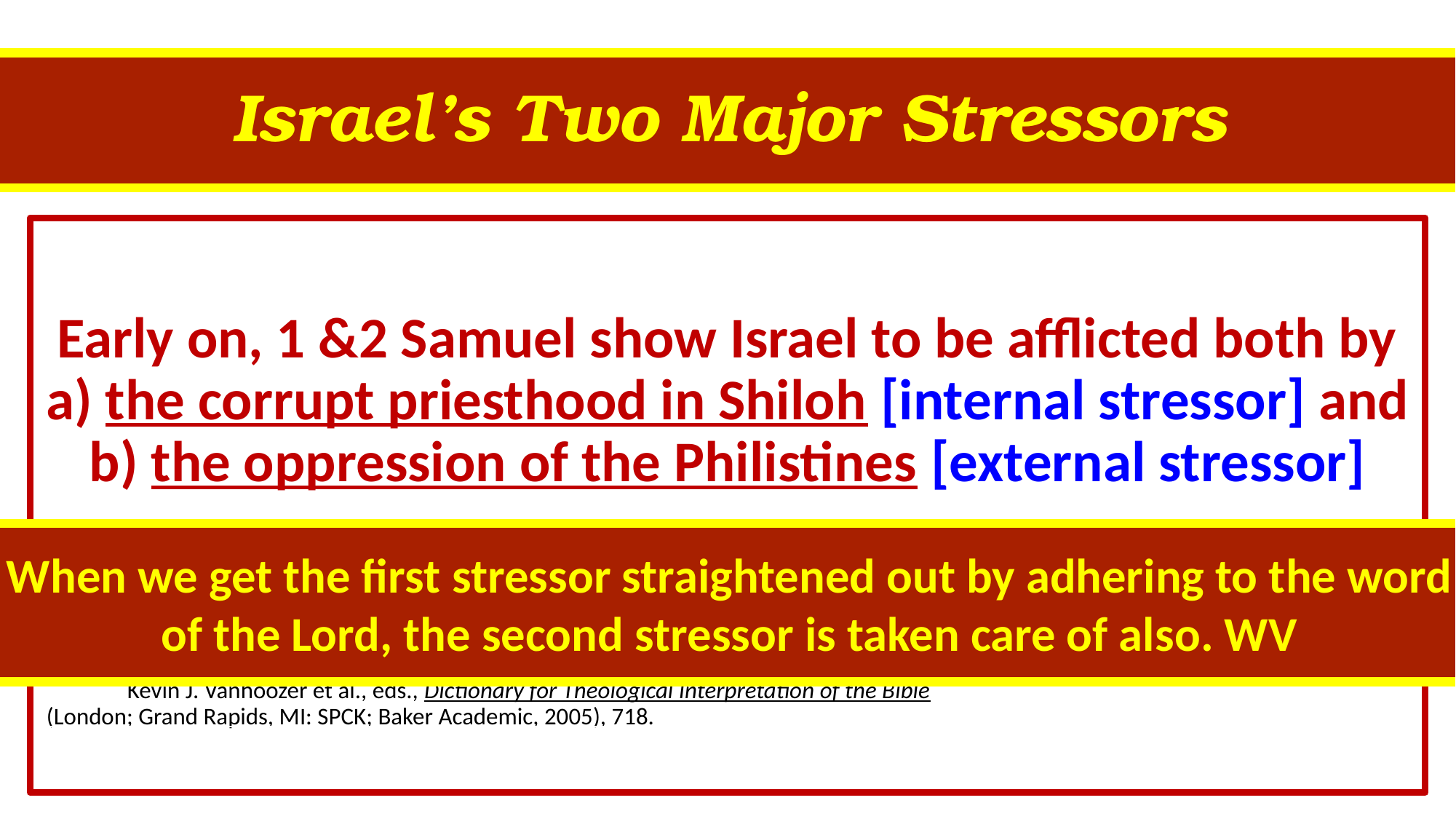

# Israel’s Two Major Stressors

Early on, 1 &2 Samuel show Israel to be afflicted both by a) the corrupt priesthood in Shiloh [internal stressor] and b) the oppression of the Philistines [external stressor]

	Kevin J. Vanhoozer et al., eds., Dictionary for Theological Interpretation of the Bible (London; Grand Rapids, MI: SPCK; Baker Academic, 2005), 718.

When we get the first stressor straightened out by adhering to the word of the Lord, the second stressor is taken care of also. WV